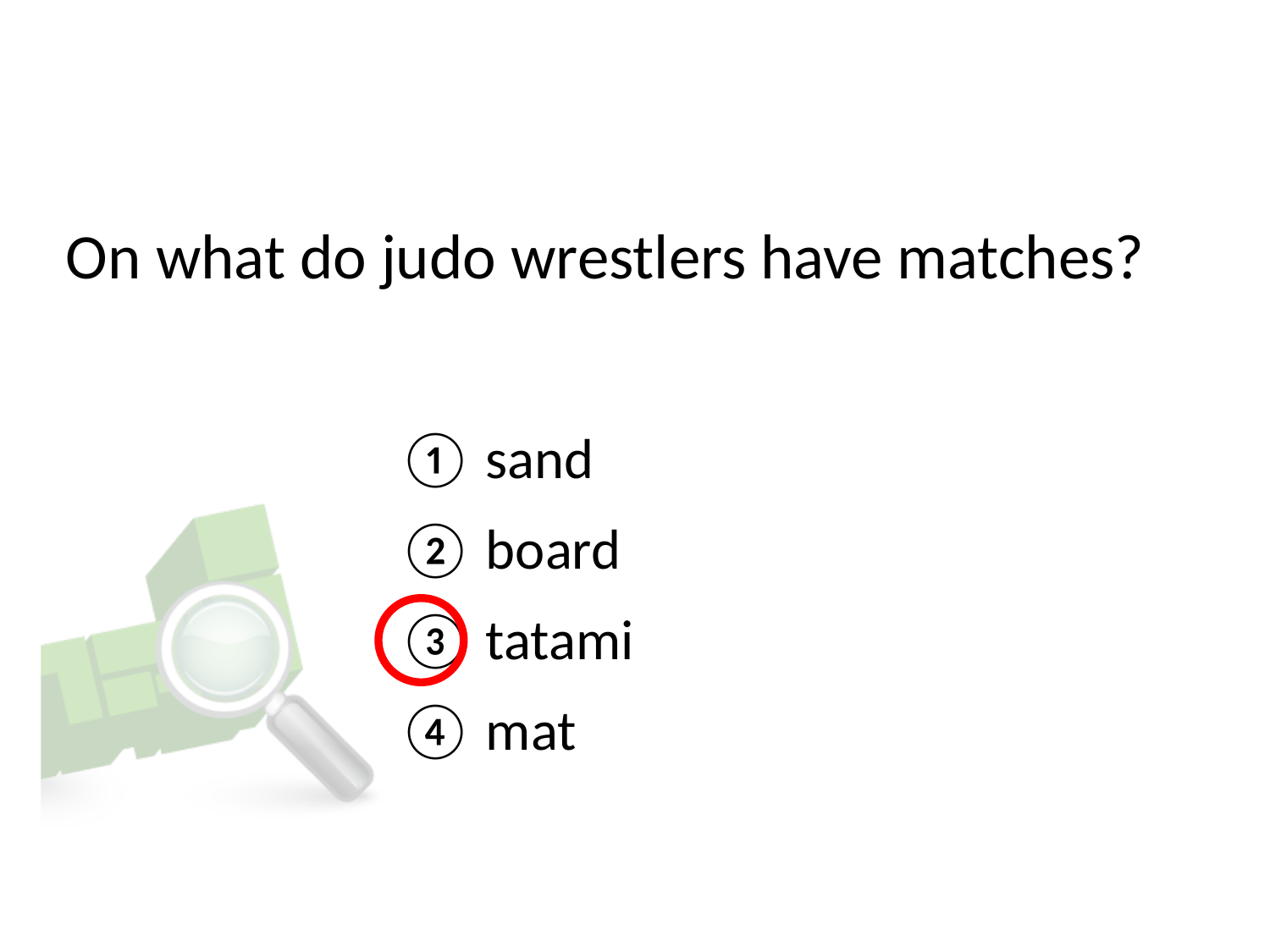

# On what do judo wrestlers have matches?
① sand
② board
③ tatami
④ mat